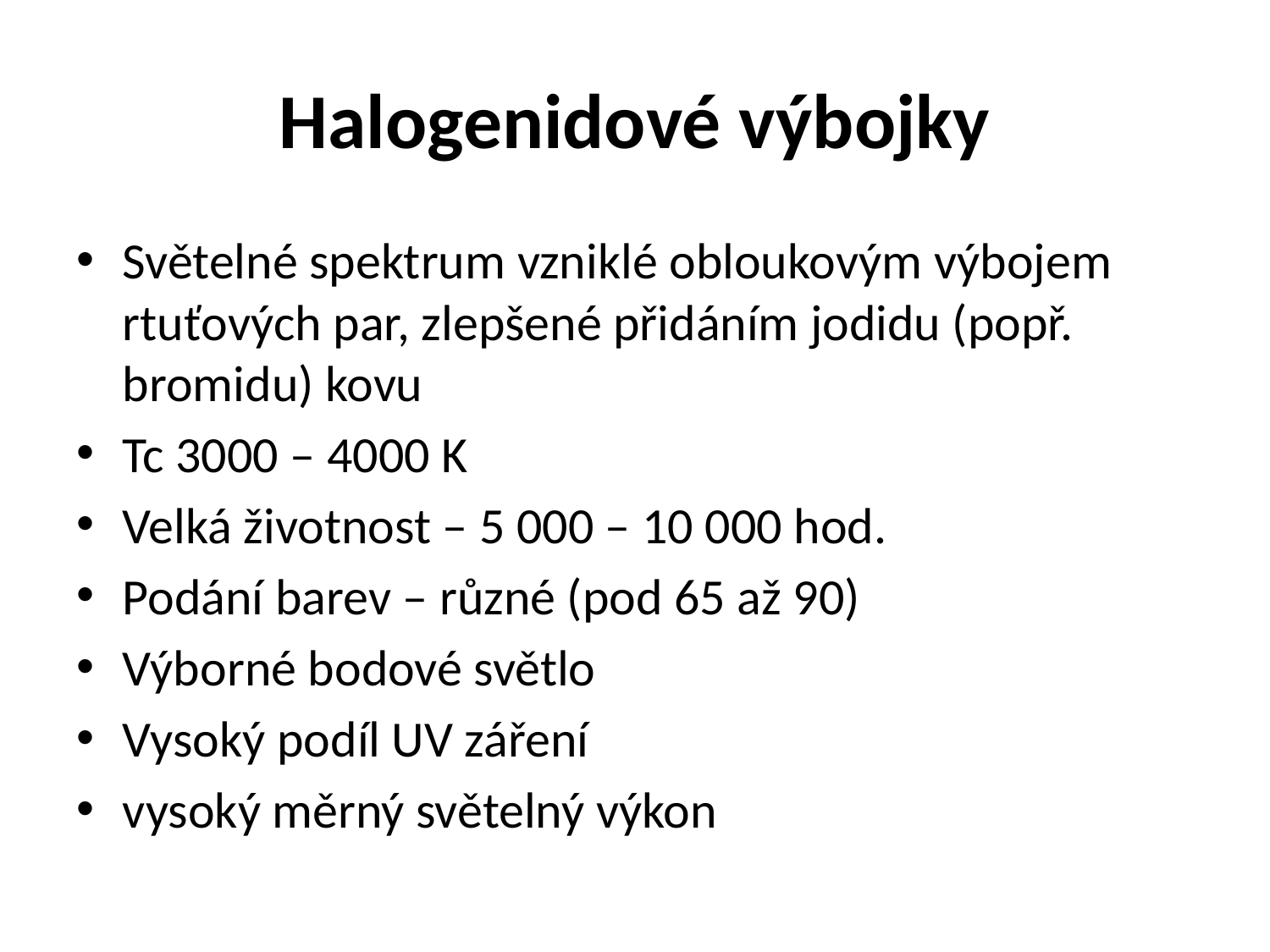

# Halogenidové výbojky
Světelné spektrum vzniklé obloukovým výbojem rtuťových par, zlepšené přidáním jodidu (popř. bromidu) kovu
Tc 3000 – 4000 K
Velká životnost – 5 000 – 10 000 hod.
Podání barev – různé (pod 65 až 90)
Výborné bodové světlo
Vysoký podíl UV záření
vysoký měrný světelný výkon